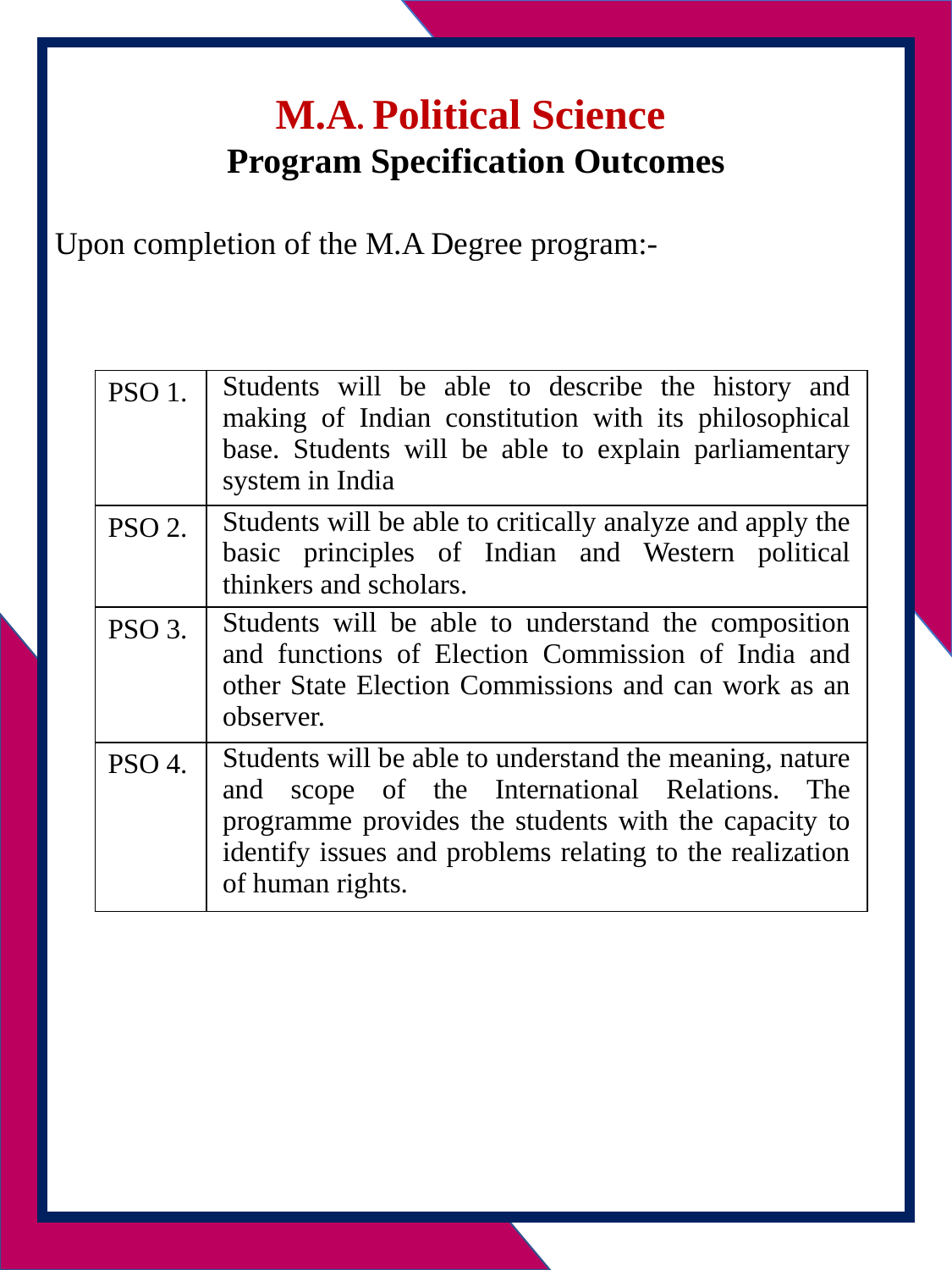

M.A. Political Science
Program Specification Outcomes

Upon completion of the M.A Degree program:-

| PSO 1. | Students will be able to describe the history and making of Indian constitution with its philosophical base. Students will be able to explain parliamentary system in India |
| --- | --- |
| PSO 2. | Students will be able to critically analyze and apply the basic principles of Indian and Western political thinkers and scholars. |
| PSO 3. | Students will be able to understand the composition and functions of Election Commission of India and other State Election Commissions and can work as an observer. |
| PSO 4. | Students will be able to understand the meaning, nature and scope of the International Relations. The programme provides the students with the capacity to identify issues and problems relating to the realization of human rights. |